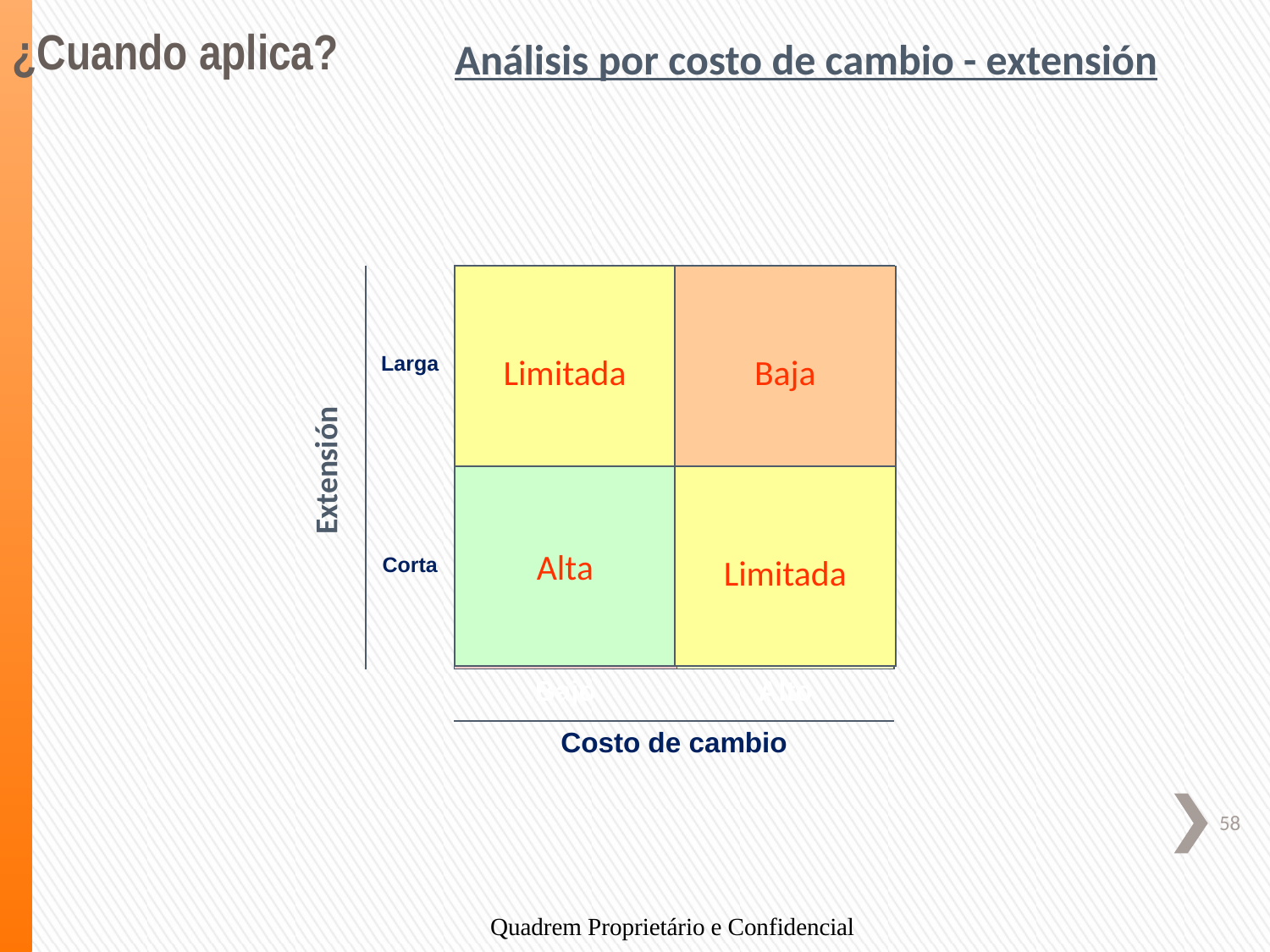

¿Cuando aplica?
Análisis por costo de cambio - extensión

| Larga | Limited | High |
| --- | --- | --- |
| Corta | Low | Limited |
|  | Bajo | Alto |
|  | Costo de cambio |  |

Limitada

Baja

Extensión
Alta

Limitada

Quadrem Proprietário e Confidencial

58